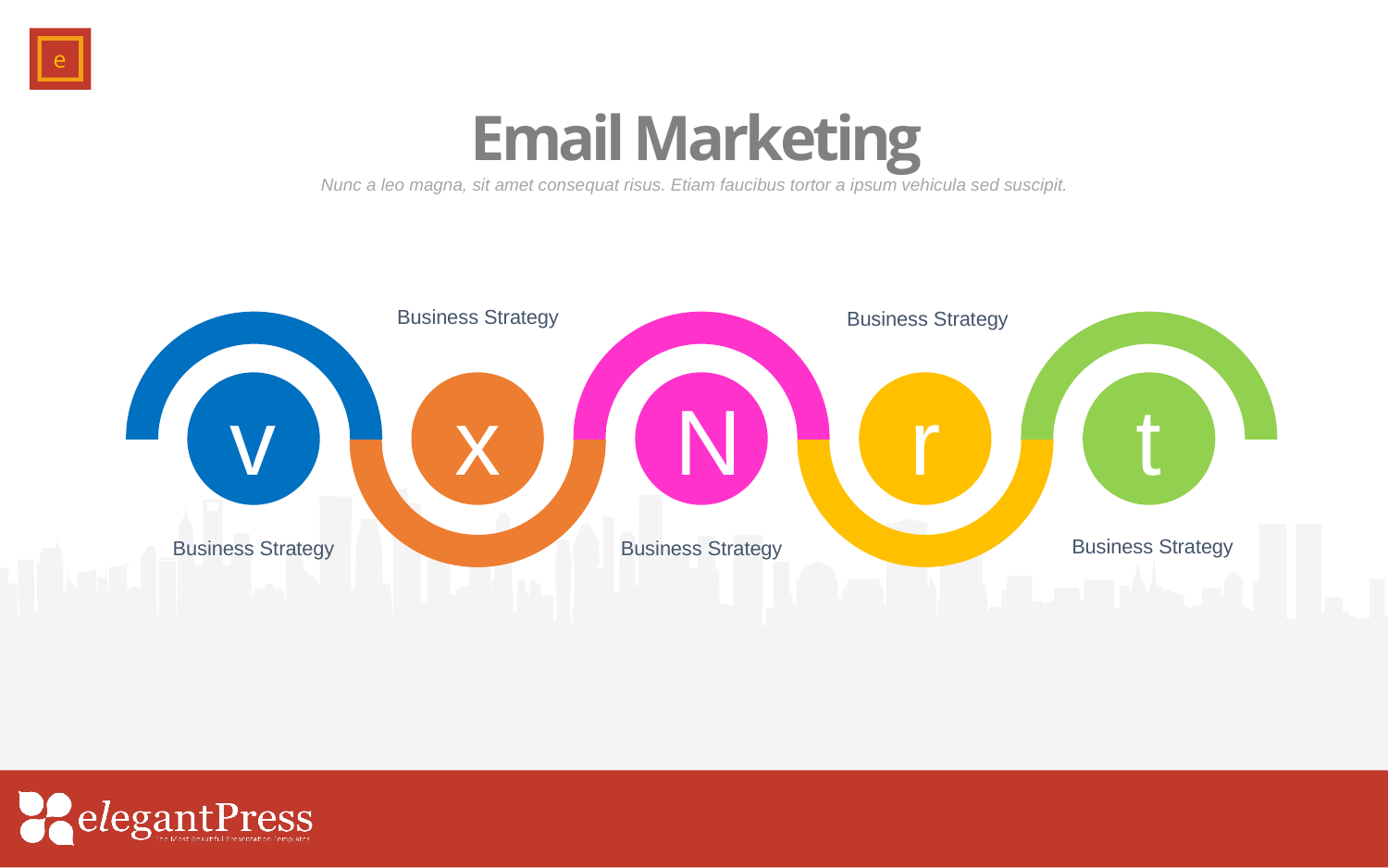

Email Marketing
Nunc a leo magna, sit amet consequat risus. Etiam faucibus tortor a ipsum vehicula sed suscipit.
Business Strategy
Business Strategy

v
x
N
r
t

Business Strategy
Business Strategy
Business Strategy